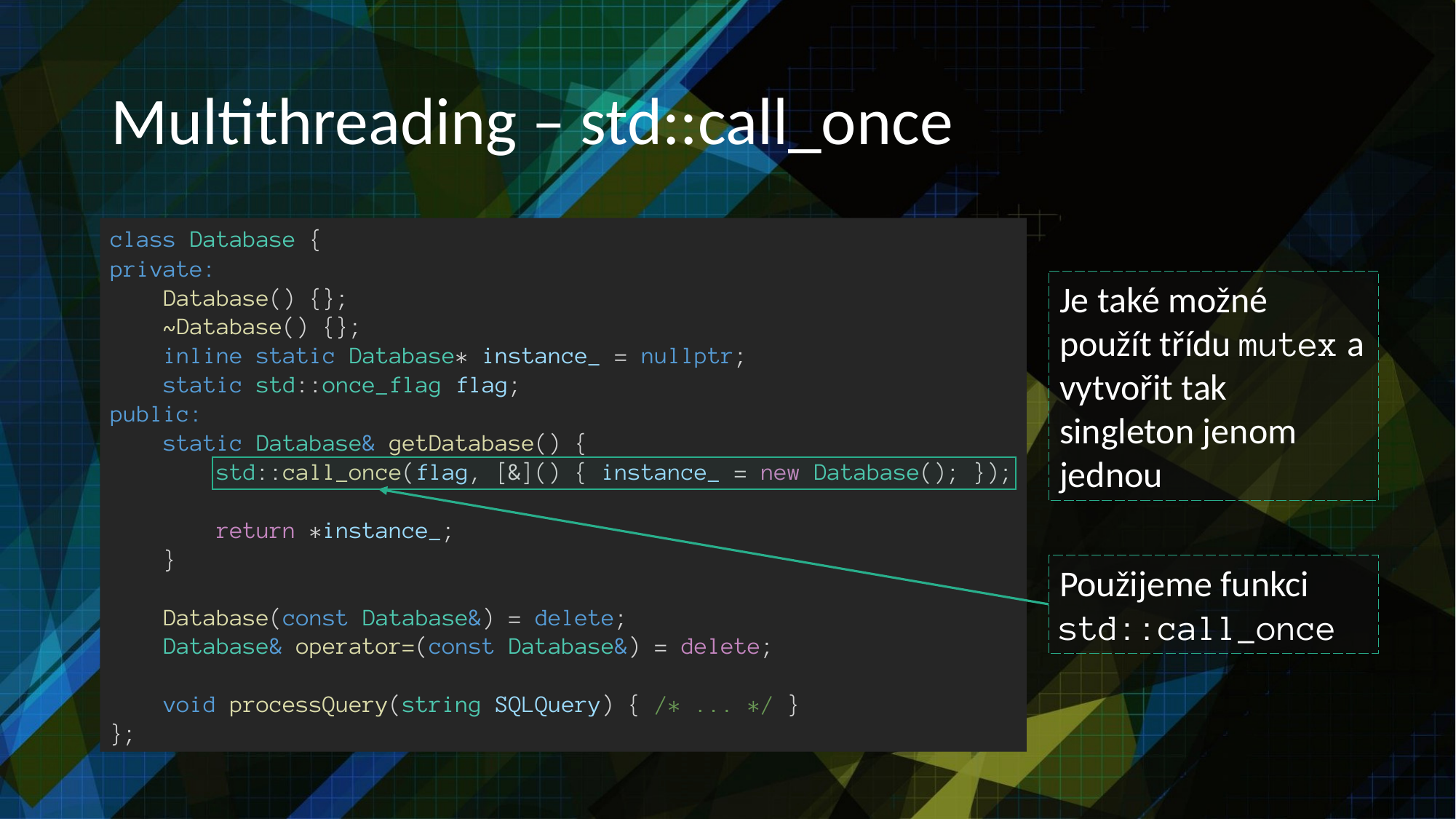

# Multithreading – std::call_once
class Database {
private:
    Database() {};
    ~Database() {};
    inline static Database* instance_ = nullptr;
    static std::once_flag flag;
public:
    static Database& getDatabase() {
        std::call_once(flag, [&]() { instance_ = new Database(); });

        return *instance_;
    }
    Database(const Database&) = delete;
    Database& operator=(const Database&) = delete;

    void processQuery(string SQLQuery) { /* ... */ }
};
Je také možné použít třídu mutex a vytvořit tak singleton jenom jednou

Použijeme funkci std::call_once